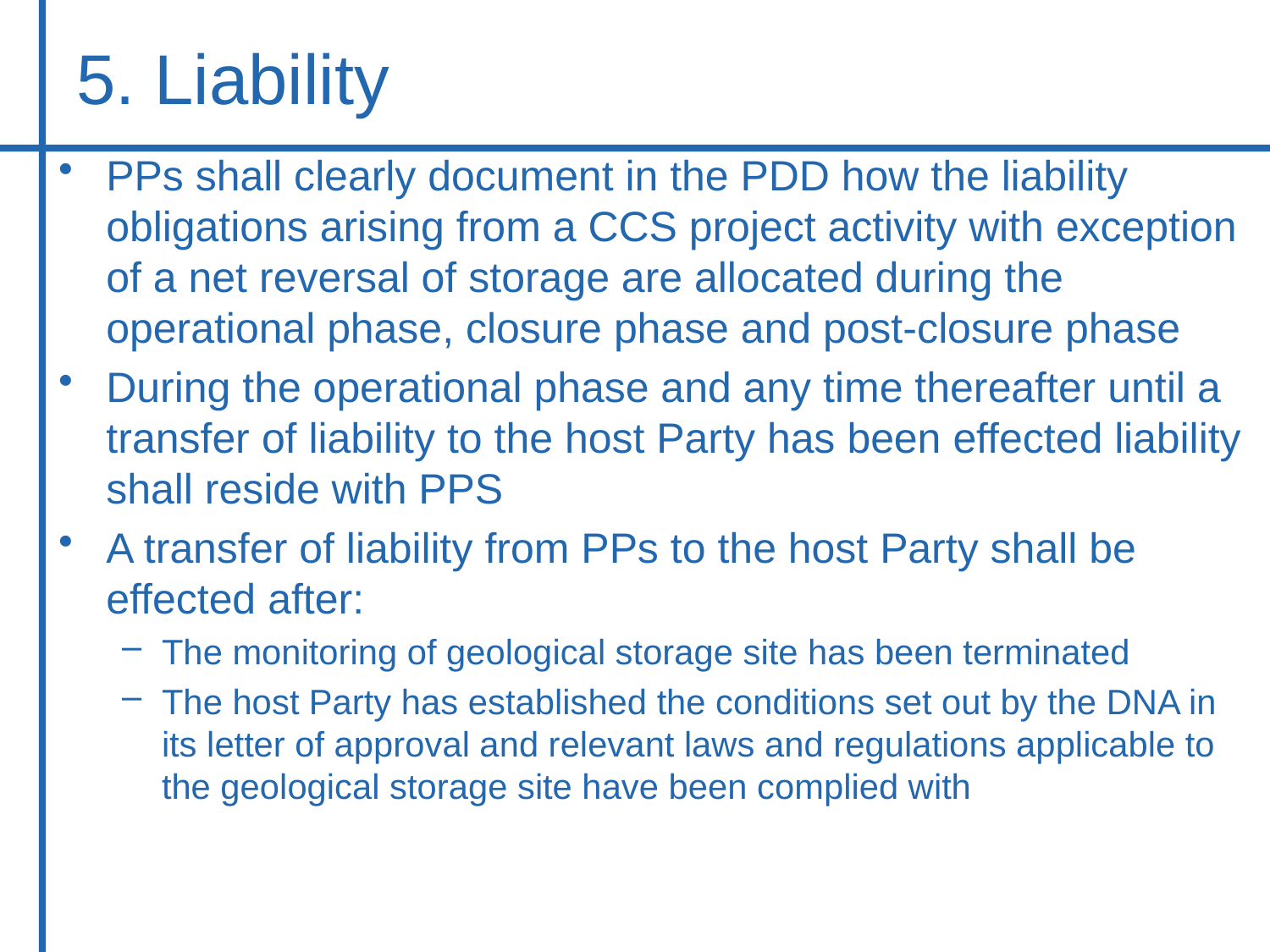

# 5. Liability
PPs shall clearly document in the PDD how the liability obligations arising from a CCS project activity with exception of a net reversal of storage are allocated during the operational phase, closure phase and post-closure phase
During the operational phase and any time thereafter until a transfer of liability to the host Party has been effected liability shall reside with PPS
A transfer of liability from PPs to the host Party shall be effected after:
The monitoring of geological storage site has been terminated
The host Party has established the conditions set out by the DNA in its letter of approval and relevant laws and regulations applicable to the geological storage site have been complied with